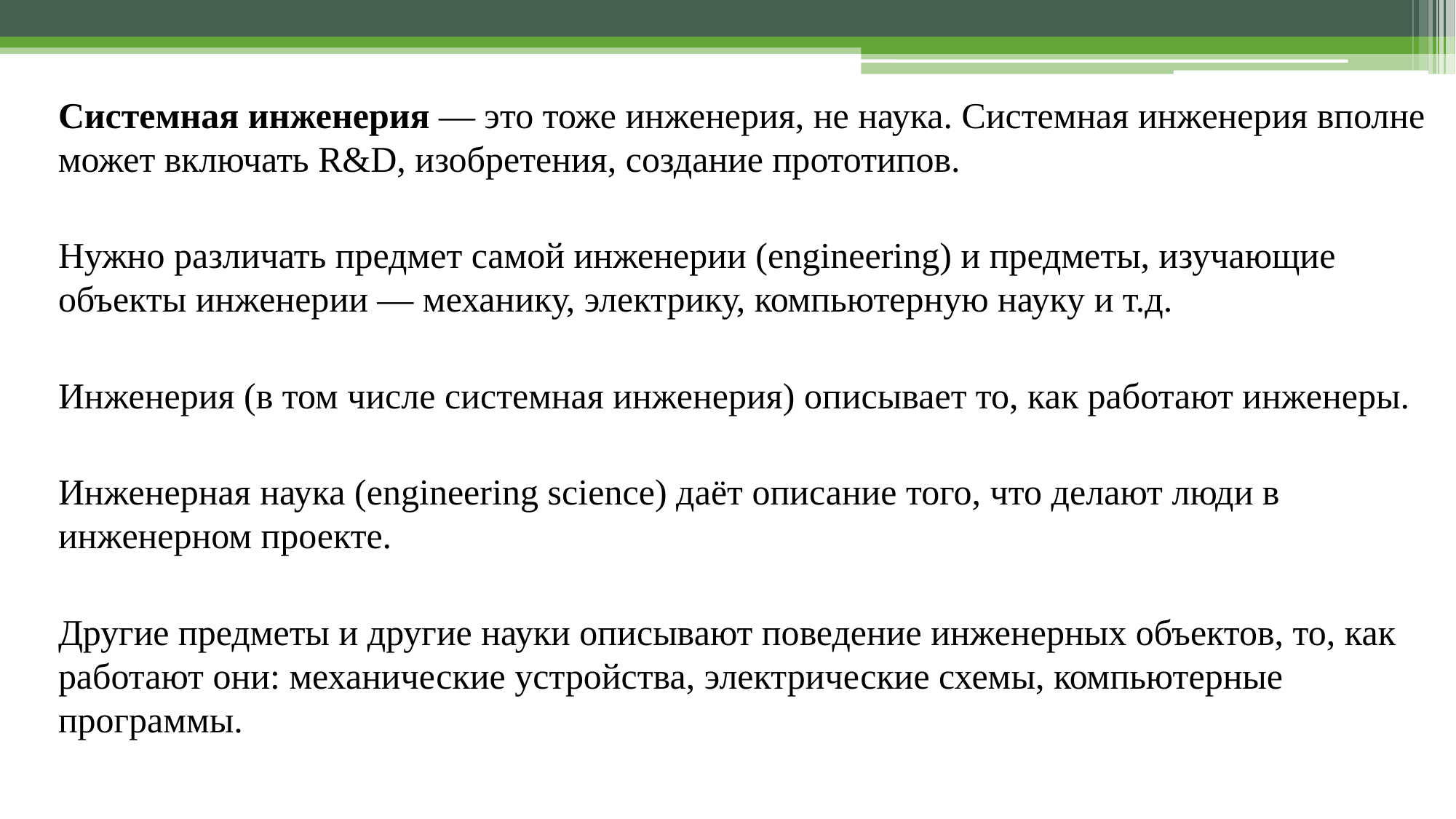

Системная инженерия — это тоже инженерия, не наука. Системная инженерия вполне может включать R&D, изобретения, создание прототипов.

Нужно различать предмет самой инженерии (engineering) и предметы, изучающие объекты инженерии — механику, электрику, компьютерную науку и т.д.

Инженерия (в том числе системная инженерия) описывает то, как работают инженеры.

Инженерная наука (engineering science) даёт описание того, что делают люди в инженерном проекте.

Другие предметы и другие науки описывают поведение инженерных объектов, то, как работают они: механические устройства, электрические схемы, компьютерные программы.